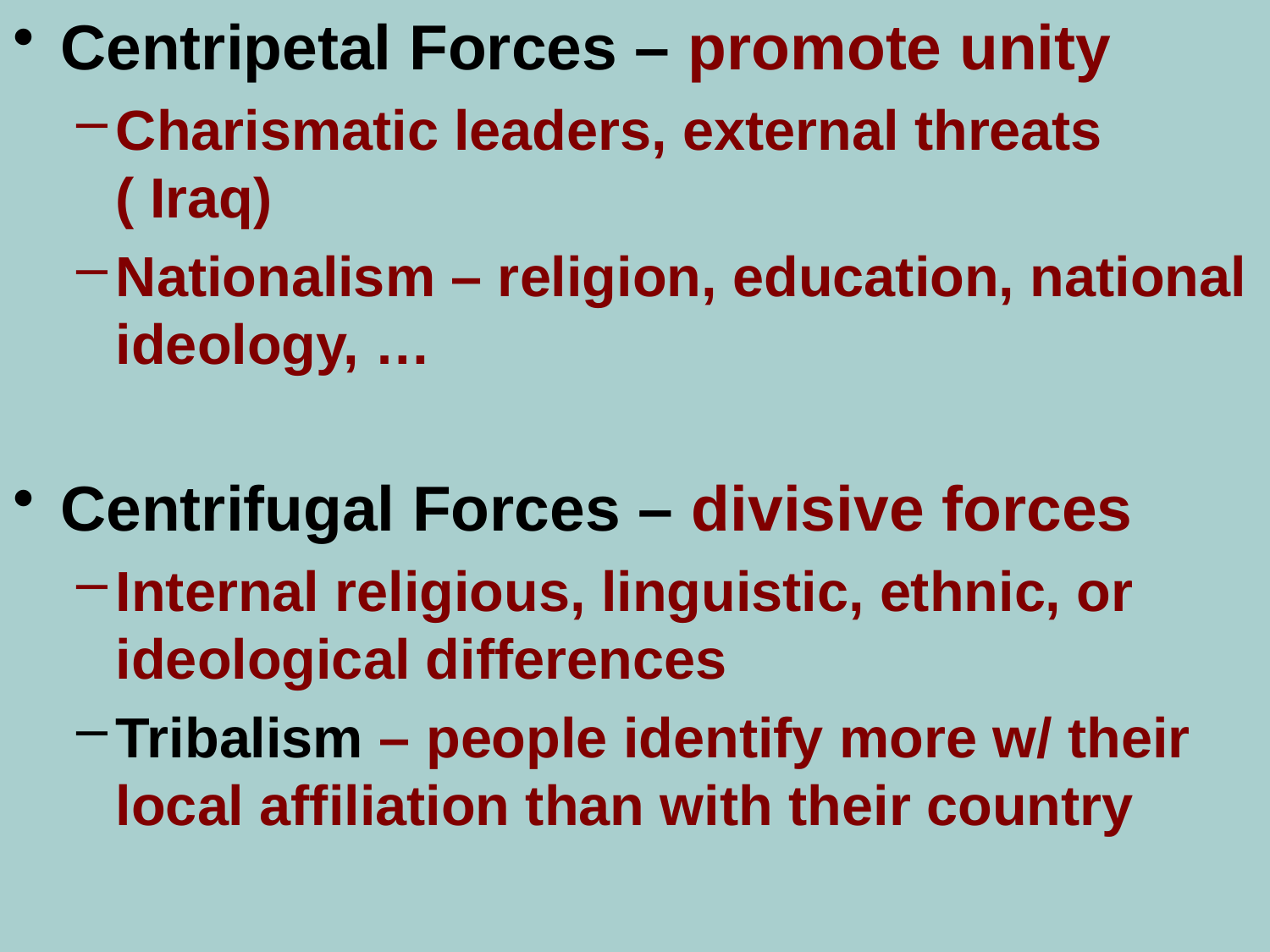

Centripetal Forces – promote unity
Charismatic leaders, external threats ( Iraq)
Nationalism – religion, education, national ideology, …

Centrifugal Forces – divisive forces
Internal religious, linguistic, ethnic, or ideological differences
Tribalism – people identify more w/ their local affiliation than with their country